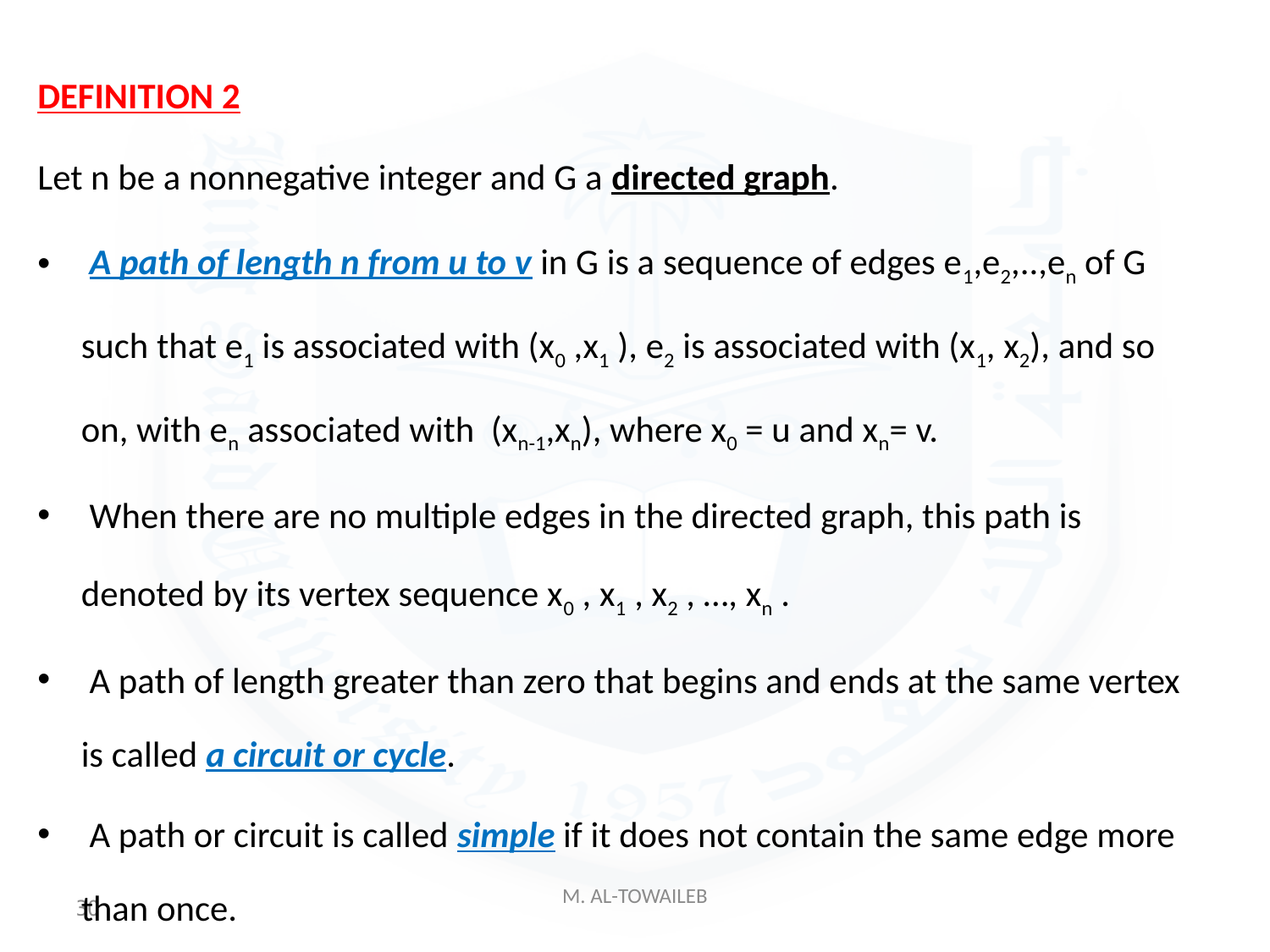

DEFINITION 2
Let n be a nonnegative integer and G a directed graph.
 A path of length n from u to v in G is a sequence of edges e1,e2,..,en of G such that e1 is associated with (x0 ,x1 ), e2 is associated with (x1, x2), and so on, with en associated with  (xn-1,xn), where x0 = u and xn= v.
 When there are no multiple edges in the directed graph, this path is denoted by its vertex sequence x0 , x1 , x2 , …, xn .
 A path of length greater than zero that begins and ends at the same vertex is called a circuit or cycle.
 A path or circuit is called simple if it does not contain the same edge more than once.
30
M. AL-TOWAILEB